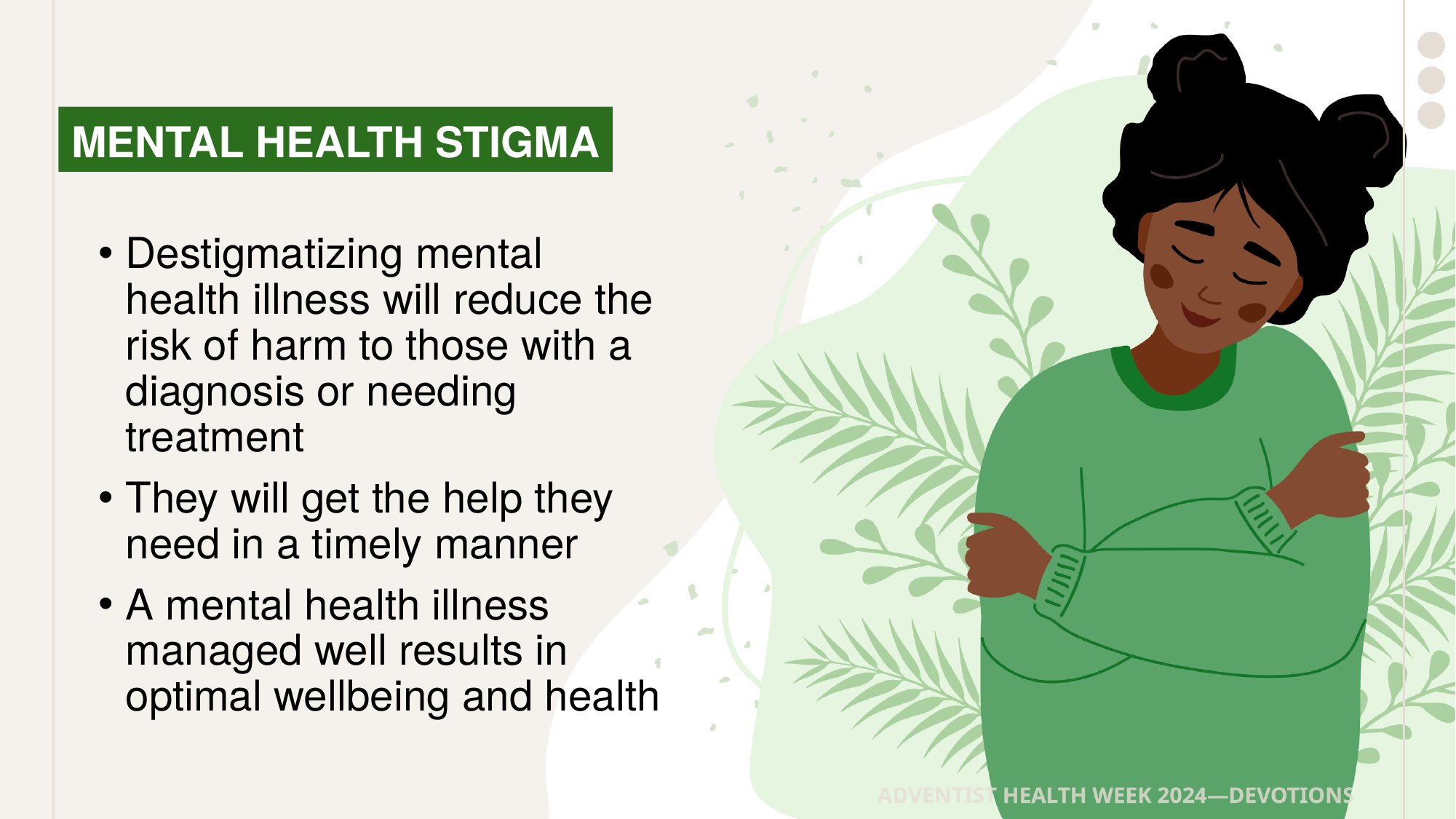

MENTAL HEALTH STIGMA
Destigmatizing mental health illness will reduce the risk of harm to those with a diagnosis or needing treatment
They will get the help they need in a timely manner
A mental health illness managed well results in optimal wellbeing and health